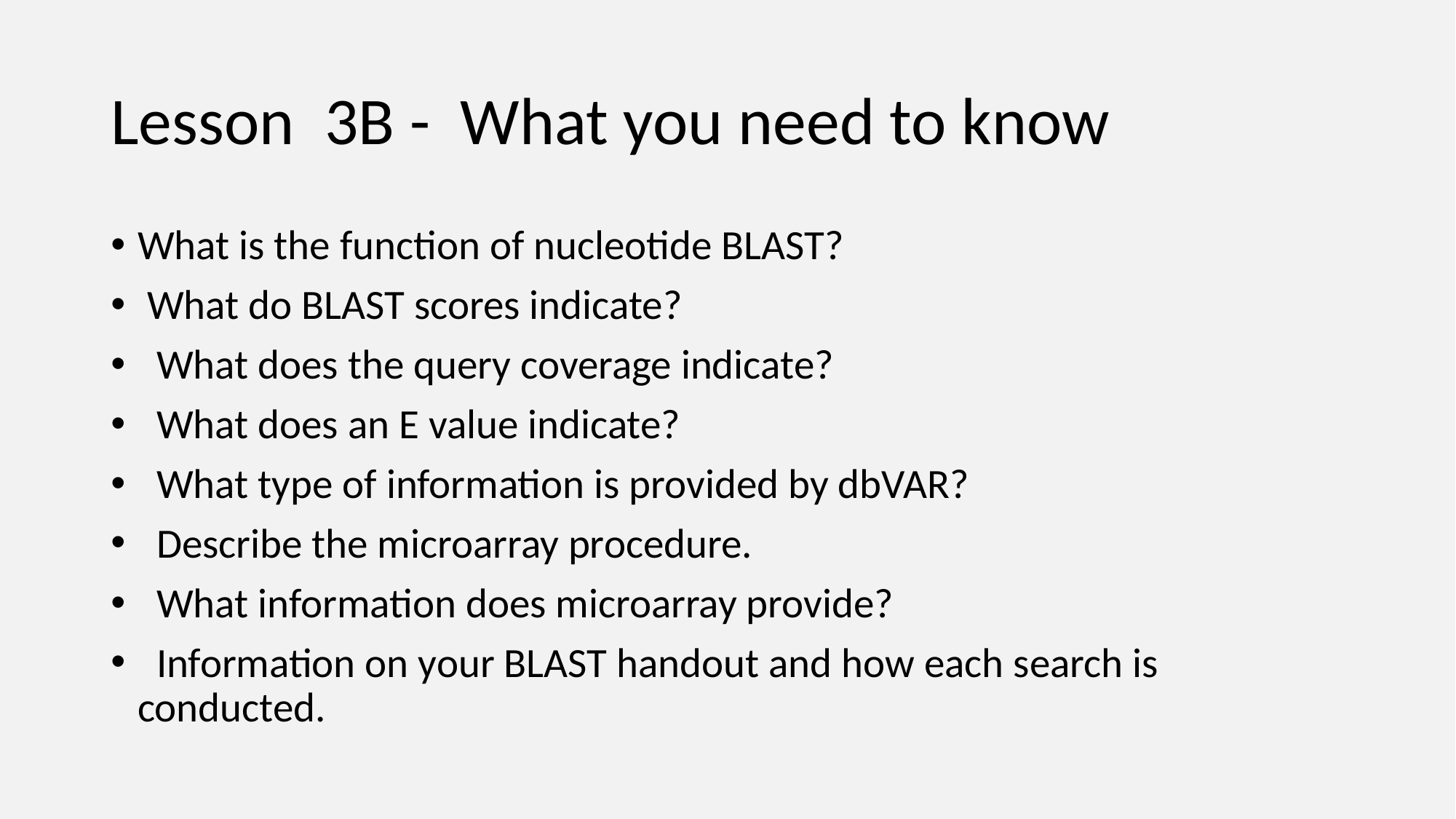

# Lesson  3B -  What you need to know
What is the function of nucleotide BLAST?
 What do BLAST scores indicate?
  What does the query coverage indicate?
  What does an E value indicate?
  What type of information is provided by dbVAR?
  Describe the microarray procedure.
  What information does microarray provide?
  Information on your BLAST handout and how each search is conducted.